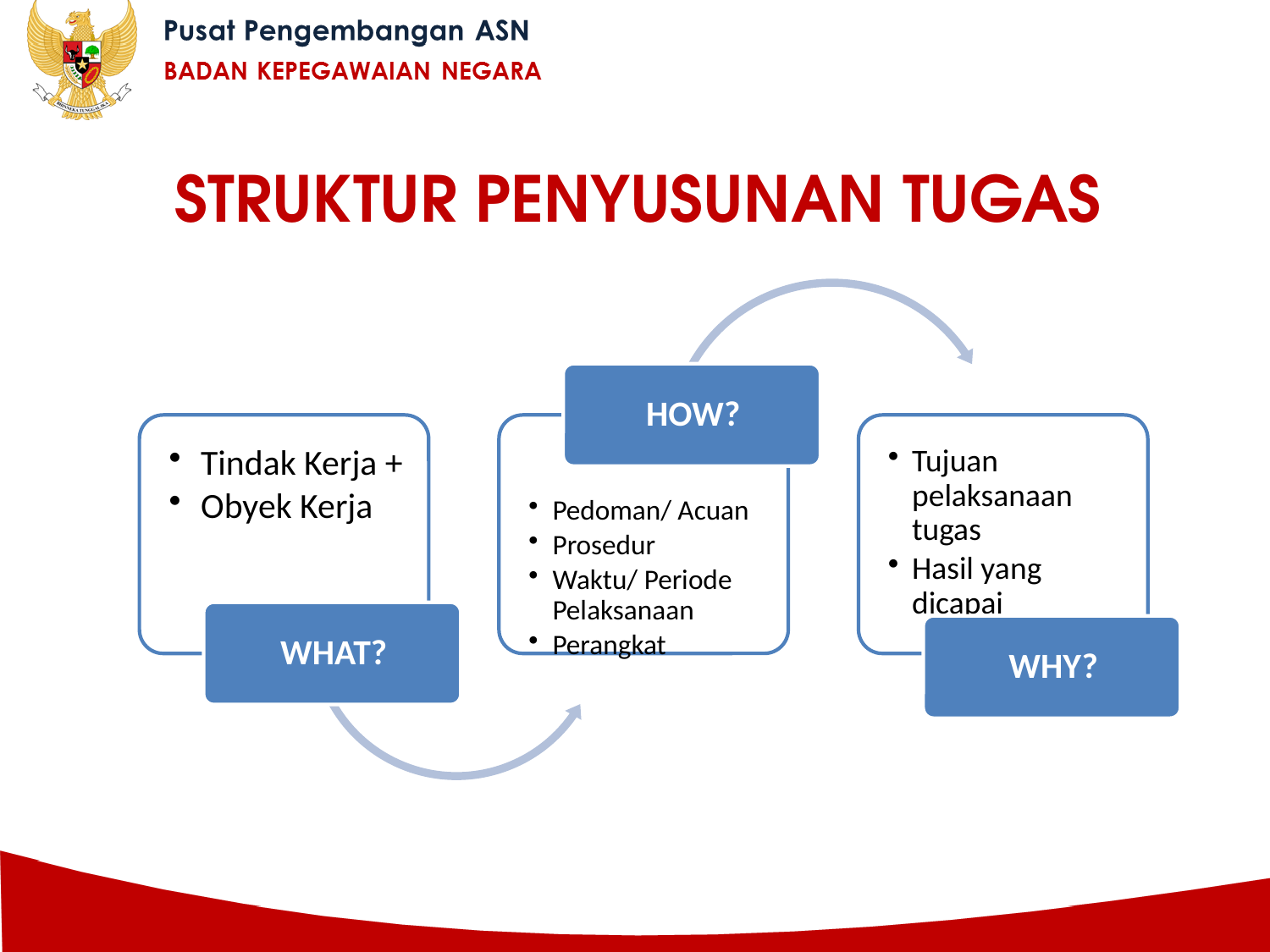

# STRUKTUR PENYUSUNAN TUGAS
Tindak Kerja +
Obyek Kerja
WHAT?
Pedoman/ Acuan
Prosedur
Waktu/ Periode Pelaksanaan
Perangkat

HOW?
Tujuan pelaksanaan tugas
Hasil yang dicapai
WHY?